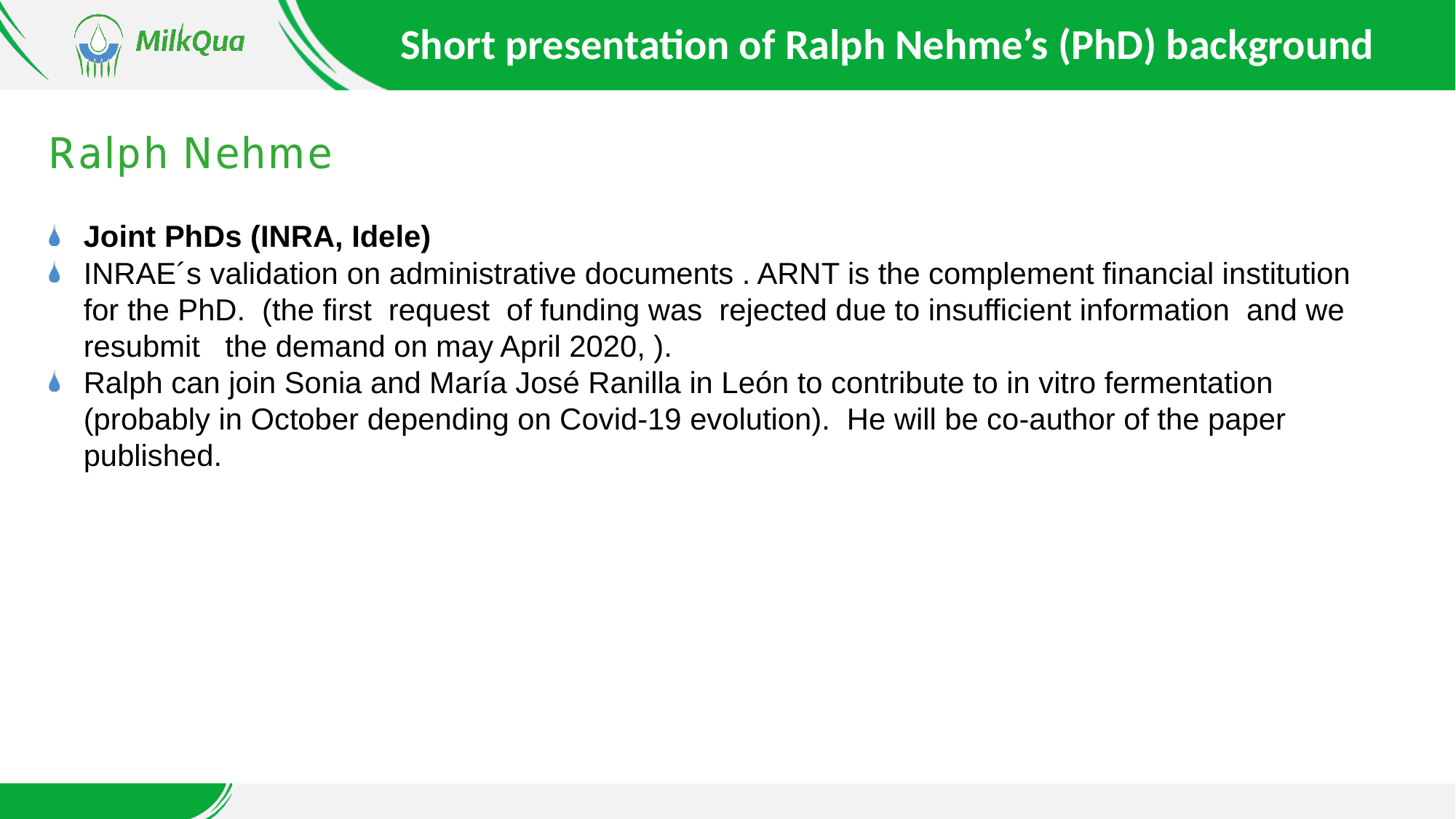

Short presentation of Ralph Nehme’s (PhD) background

# Ralph Nehme
Joint PhDs (INRA, Idele)
INRAE´s validation on administrative documents . ARNT is the complement financial institution for the PhD.  (the first  request  of funding was  rejected due to insufficient information  and we resubmit   the demand on may April 2020, ).
Ralph can join Sonia and María José Ranilla in León to contribute to in vitro fermentation (probably in October depending on Covid-19 evolution).  He will be co-author of the paper published.